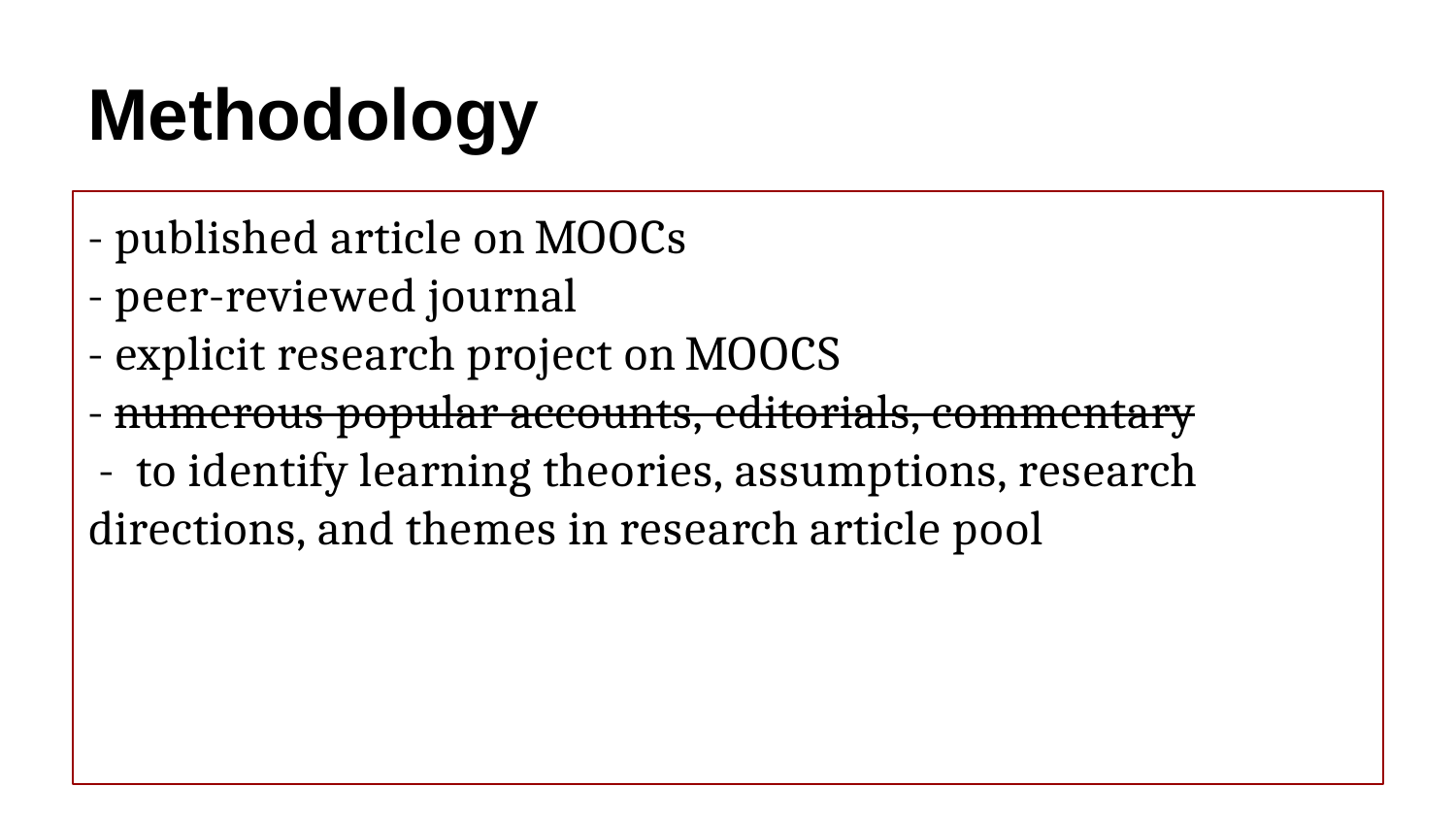

# Methodology
- published article on MOOCs
- peer-reviewed journal
- explicit research project on MOOCS
- numerous popular accounts, editorials, commentary
 -  to identify learning theories, assumptions, research directions, and themes in research article pool